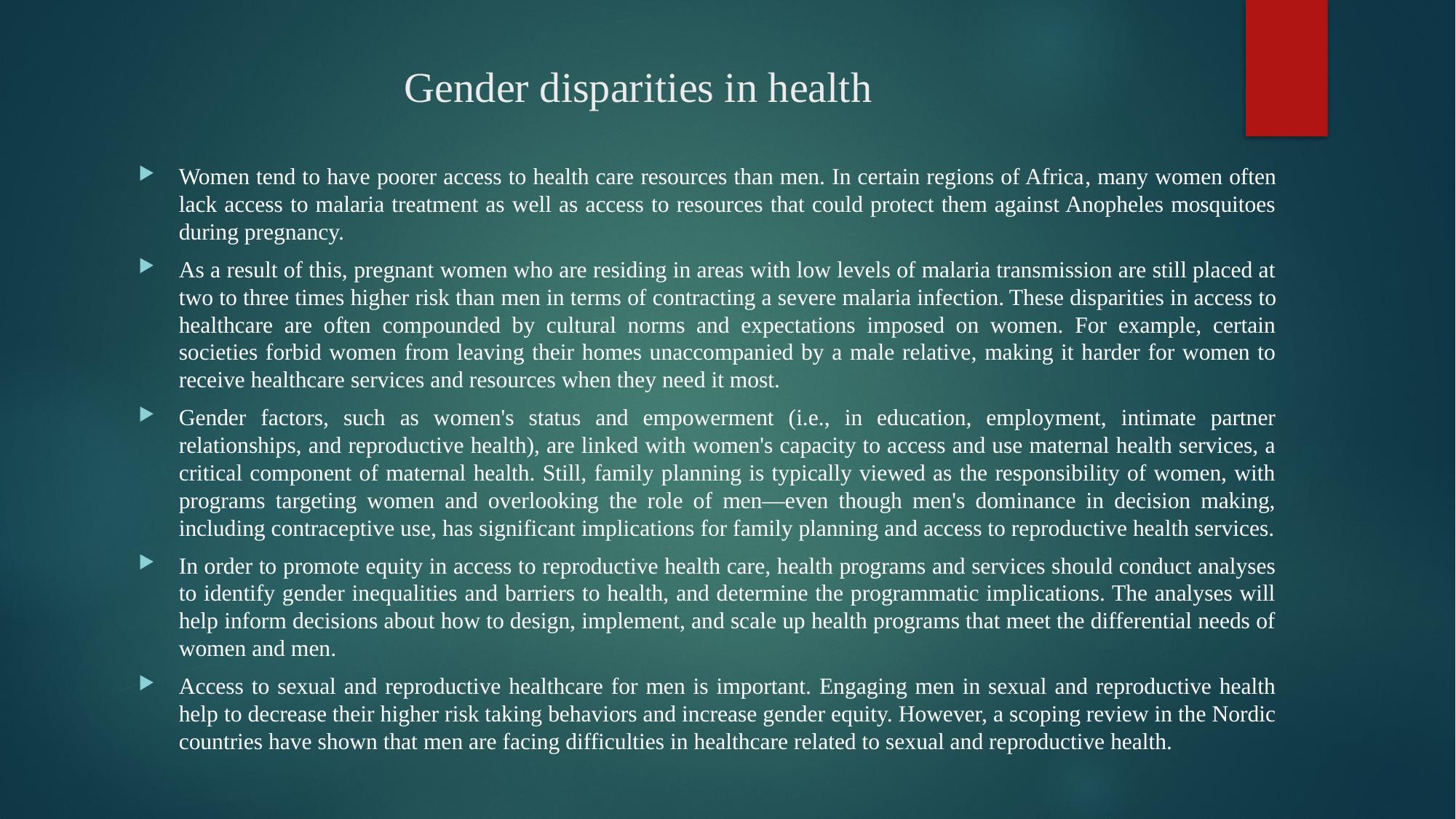

# Gender disparities in health
Women tend to have poorer access to health care resources than men. In certain regions of Africa, many women often lack access to malaria treatment as well as access to resources that could protect them against Anopheles mosquitoes during pregnancy.
As a result of this, pregnant women who are residing in areas with low levels of malaria transmission are still placed at two to three times higher risk than men in terms of contracting a severe malaria infection. These disparities in access to healthcare are often compounded by cultural norms and expectations imposed on women. For example, certain societies forbid women from leaving their homes unaccompanied by a male relative, making it harder for women to receive healthcare services and resources when they need it most.
Gender factors, such as women's status and empowerment (i.e., in education, employment, intimate partner relationships, and reproductive health), are linked with women's capacity to access and use maternal health services, a critical component of maternal health. Still, family planning is typically viewed as the responsibility of women, with programs targeting women and overlooking the role of men—even though men's dominance in decision making, including contraceptive use, has significant implications for family planning and access to reproductive health services.
In order to promote equity in access to reproductive health care, health programs and services should conduct analyses to identify gender inequalities and barriers to health, and determine the programmatic implications. The analyses will help inform decisions about how to design, implement, and scale up health programs that meet the differential needs of women and men.
Access to sexual and reproductive healthcare for men is important. Engaging men in sexual and reproductive health help to decrease their higher risk taking behaviors and increase gender equity. However, a scoping review in the Nordic countries have shown that men are facing difficulties in healthcare related to sexual and reproductive health.